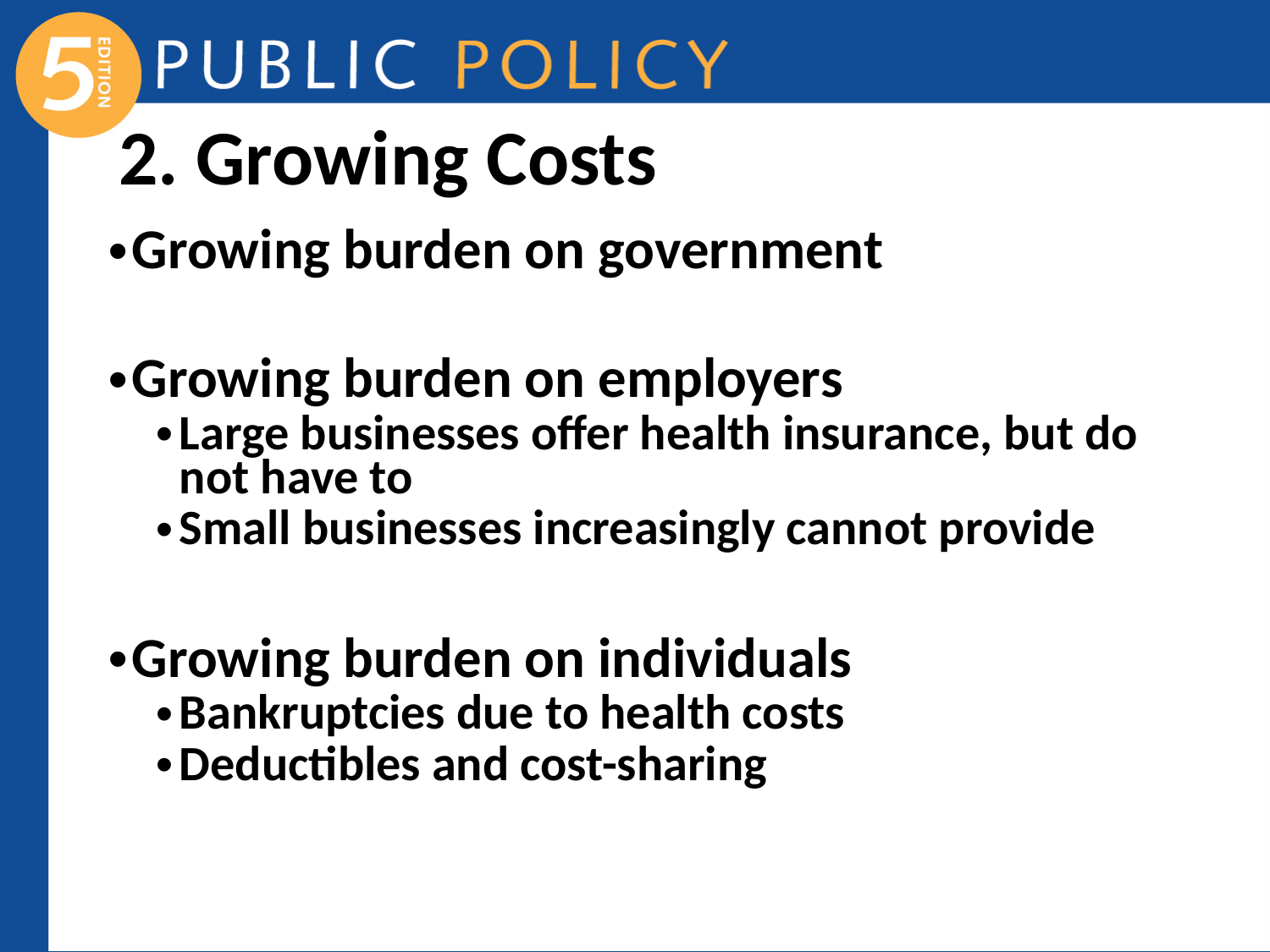

# 2. Growing Costs
Growing burden on government

Growing burden on employers
Large businesses offer health insurance, but do not have to
Small businesses increasingly cannot provide

Growing burden on individuals
Bankruptcies due to health costs
Deductibles and cost-sharing